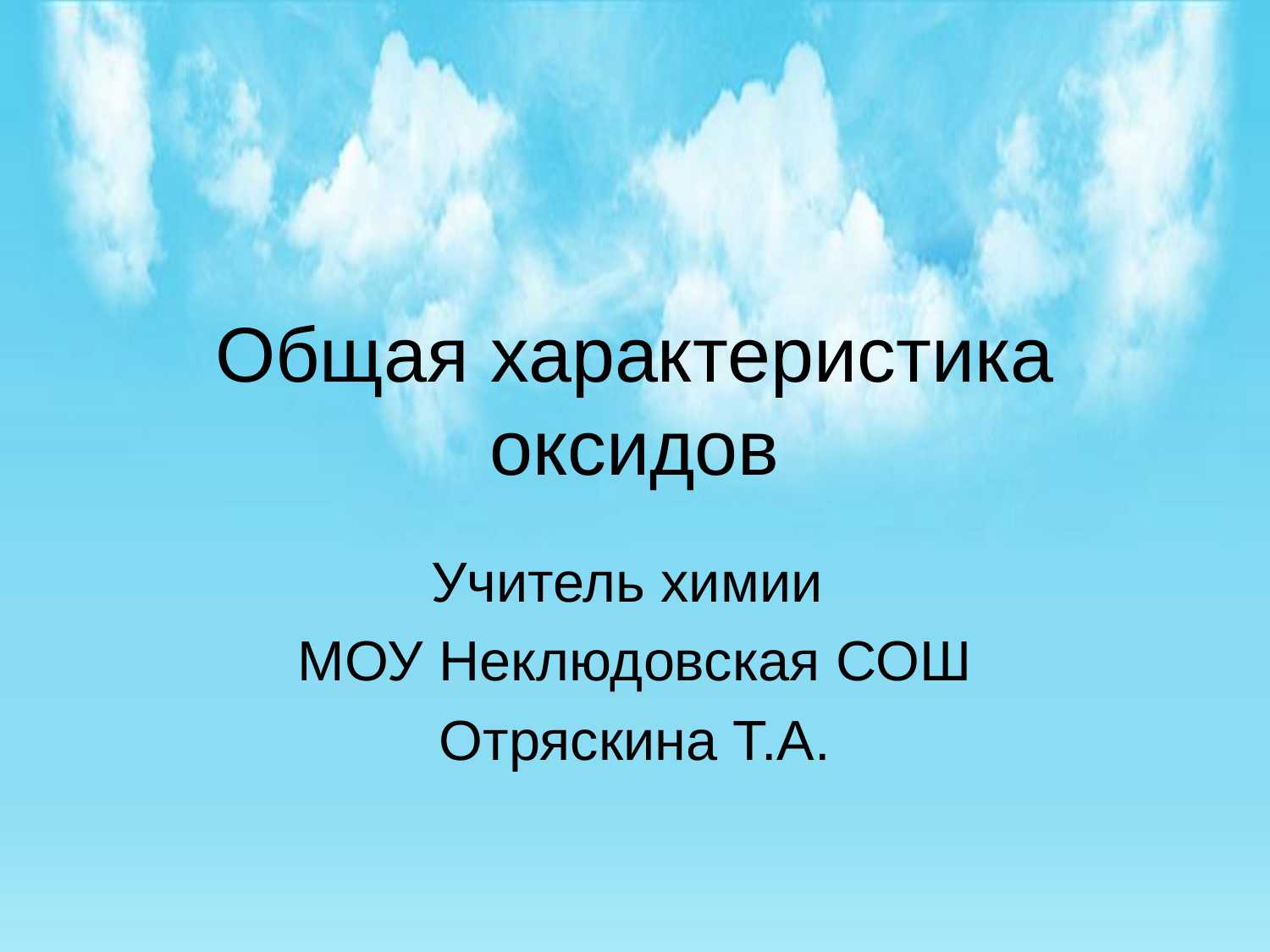

# Общая характеристика оксидов
Учитель химии
МОУ Неклюдовская СОШ
Отряскина Т.А.